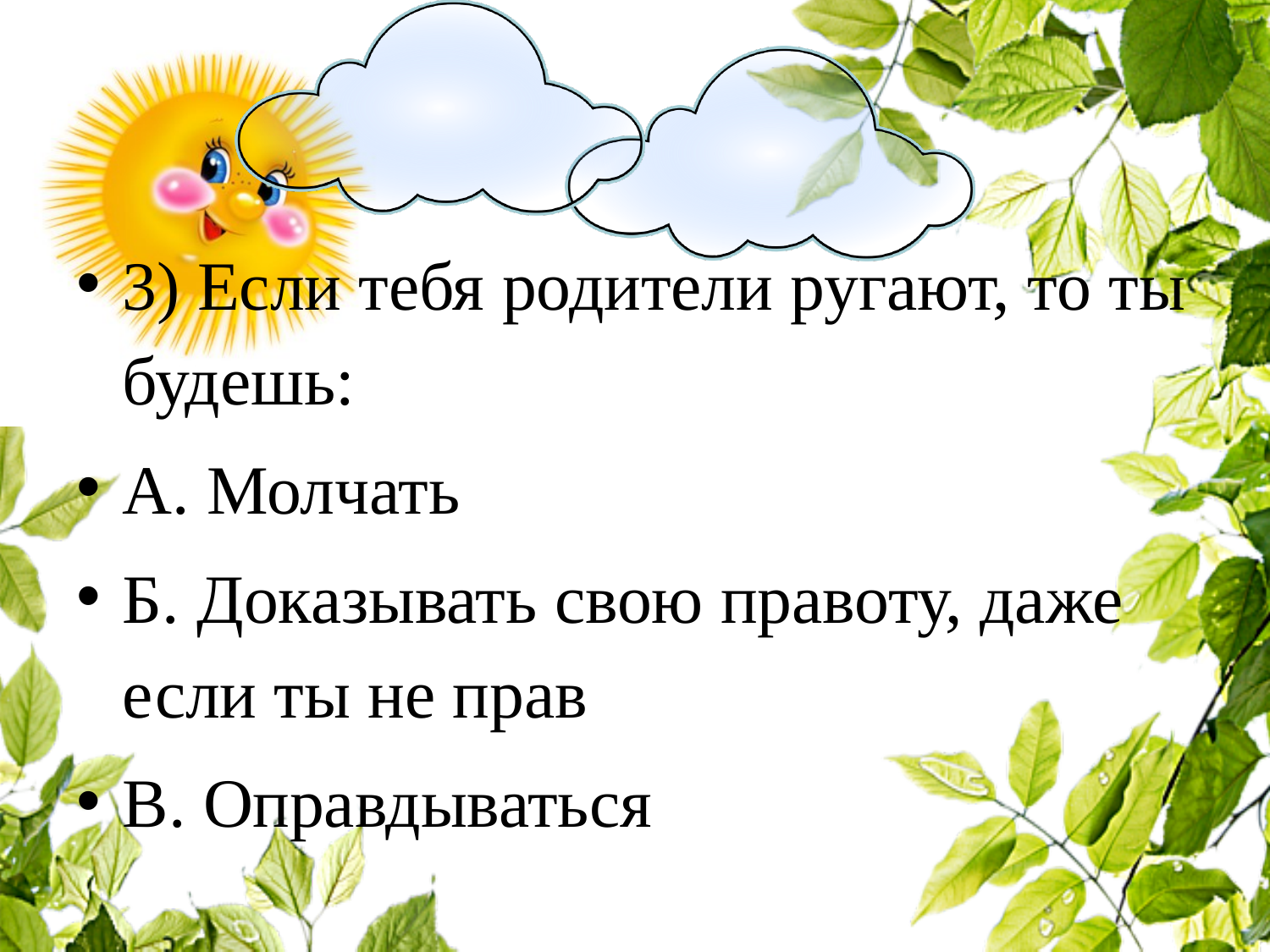

#
3) Если тебя родители ругают, то ты будешь:
А. Молчать
Б. Доказывать свою правоту, даже если ты не прав
В. Оправдываться